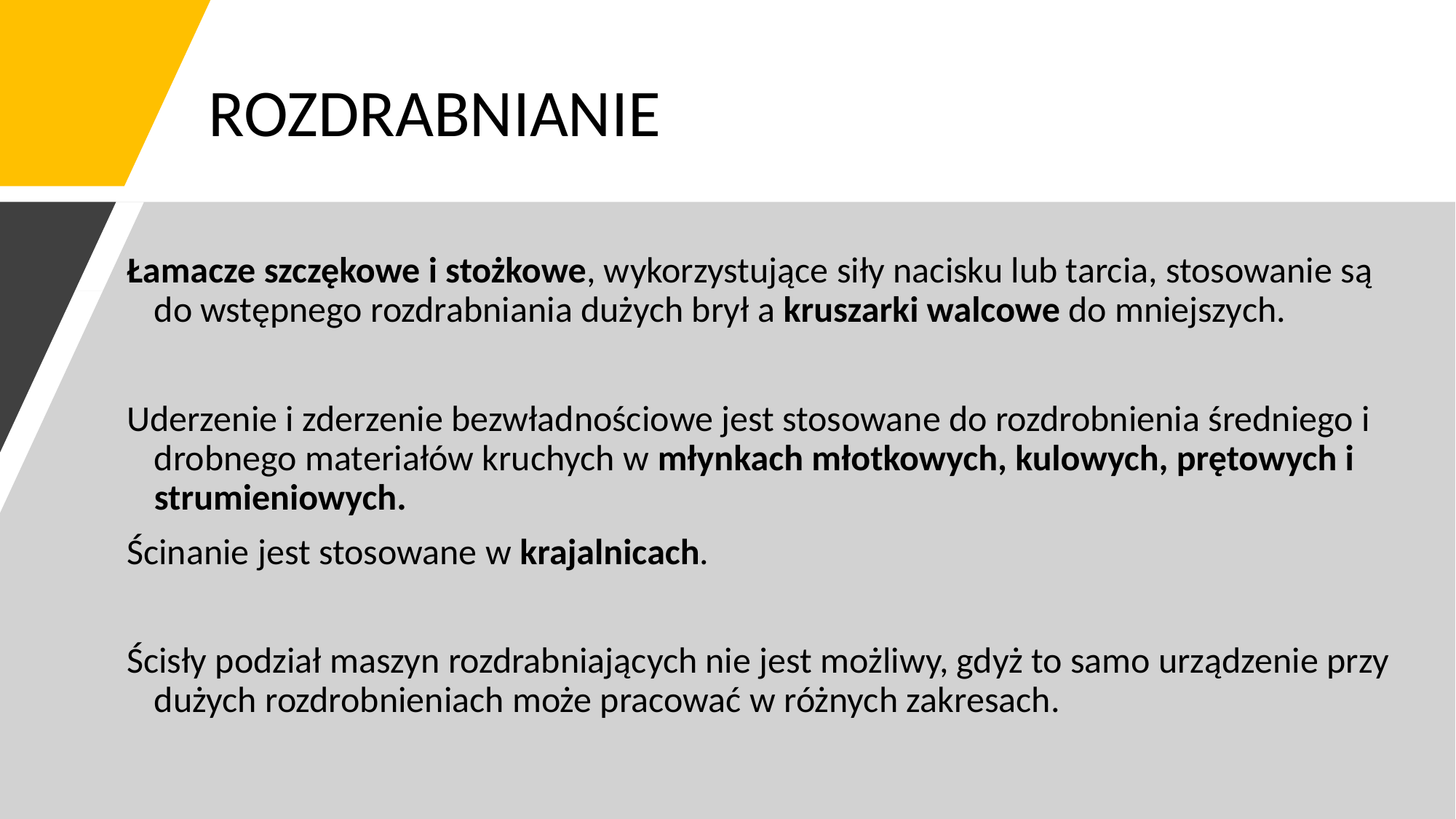

# ROZDRABNIANIE

Łamacze szczękowe i stożkowe, wykorzystujące siły nacisku lub tarcia, stosowanie są do wstępnego rozdrabniania dużych brył a kruszarki walcowe do mniejszych.

Uderzenie i zderzenie bezwładnościowe jest stosowane do rozdrobnienia średniego i drobnego materiałów kruchych w młynkach młotkowych, kulowych, prętowych i strumieniowych.
Ścinanie jest stosowane w krajalnicach.

Ścisły podział maszyn rozdrabniających nie jest możliwy, gdyż to samo urządzenie przy dużych rozdrobnieniach może pracować w różnych zakresach.